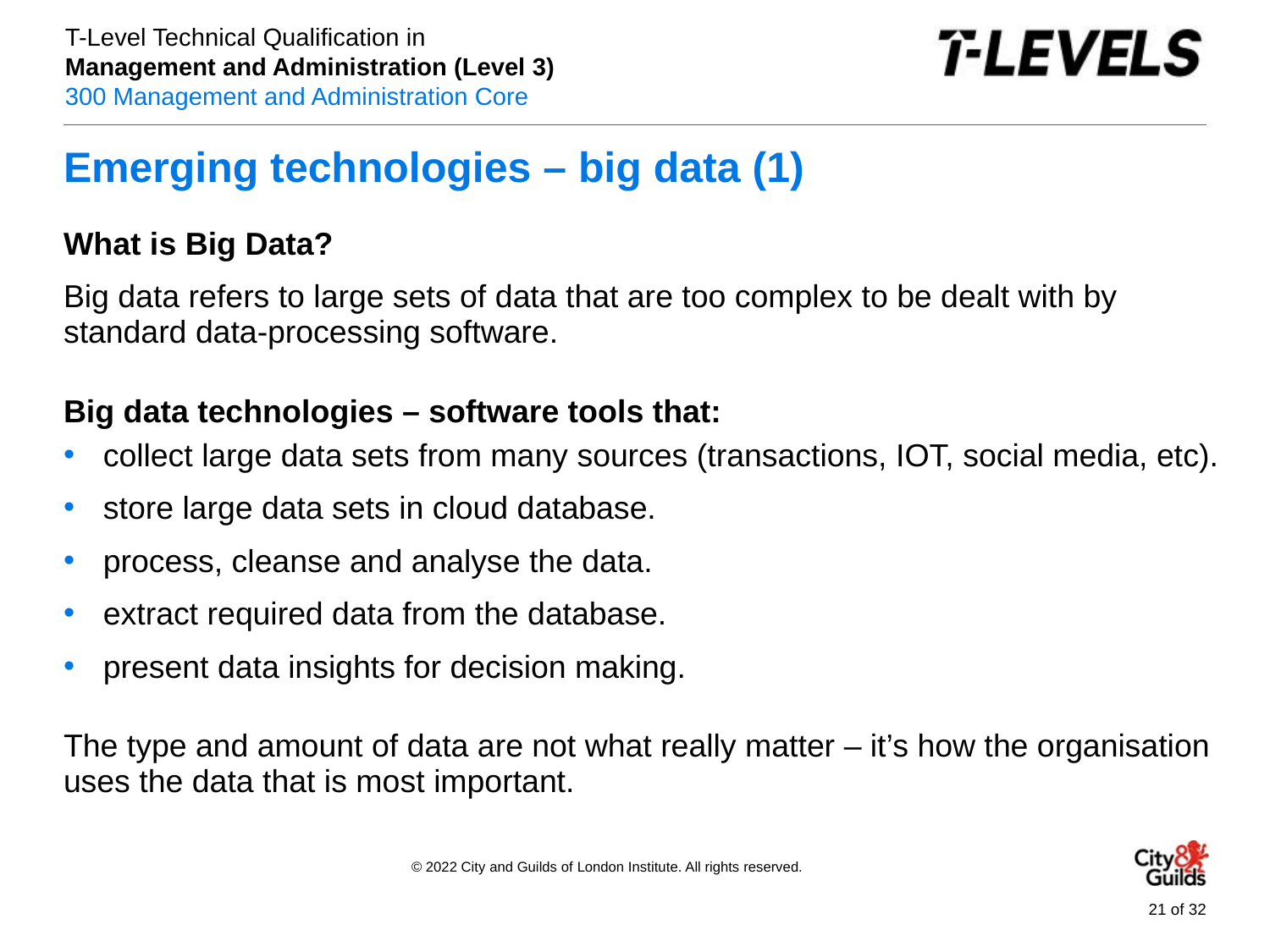

# Emerging technologies – big data (1)
What is Big Data?
Big data refers to large sets of data that are too complex to be dealt with by standard data-processing software.

Big data technologies – software tools that:
collect large data sets from many sources (transactions, IOT, social media, etc).
store large data sets in cloud database.
process, cleanse and analyse the data.
extract required data from the database.
present data insights for decision making.

The type and amount of data are not what really matter – it’s how the organisation uses the data that is most important.